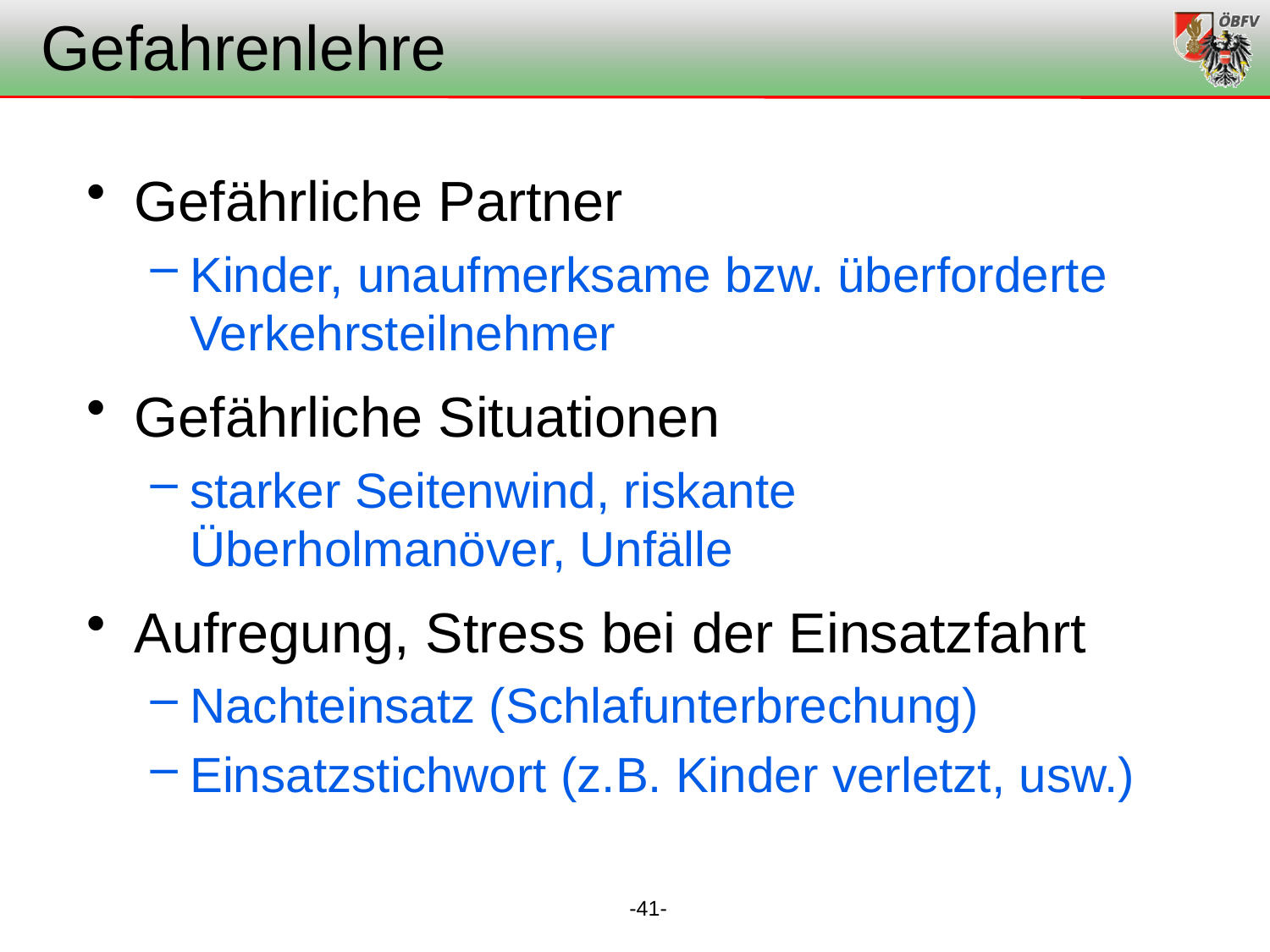

Gefahrenlehre
Gefährliche Partner
Kinder, unaufmerksame bzw. überforderte Verkehrsteilnehmer
Gefährliche Situationen
starker Seitenwind, riskante Überholmanöver, Unfälle
Aufregung, Stress bei der Einsatzfahrt
Nachteinsatz (Schlafunterbrechung)
Einsatzstichwort (z.B. Kinder verletzt, usw.)
-41-